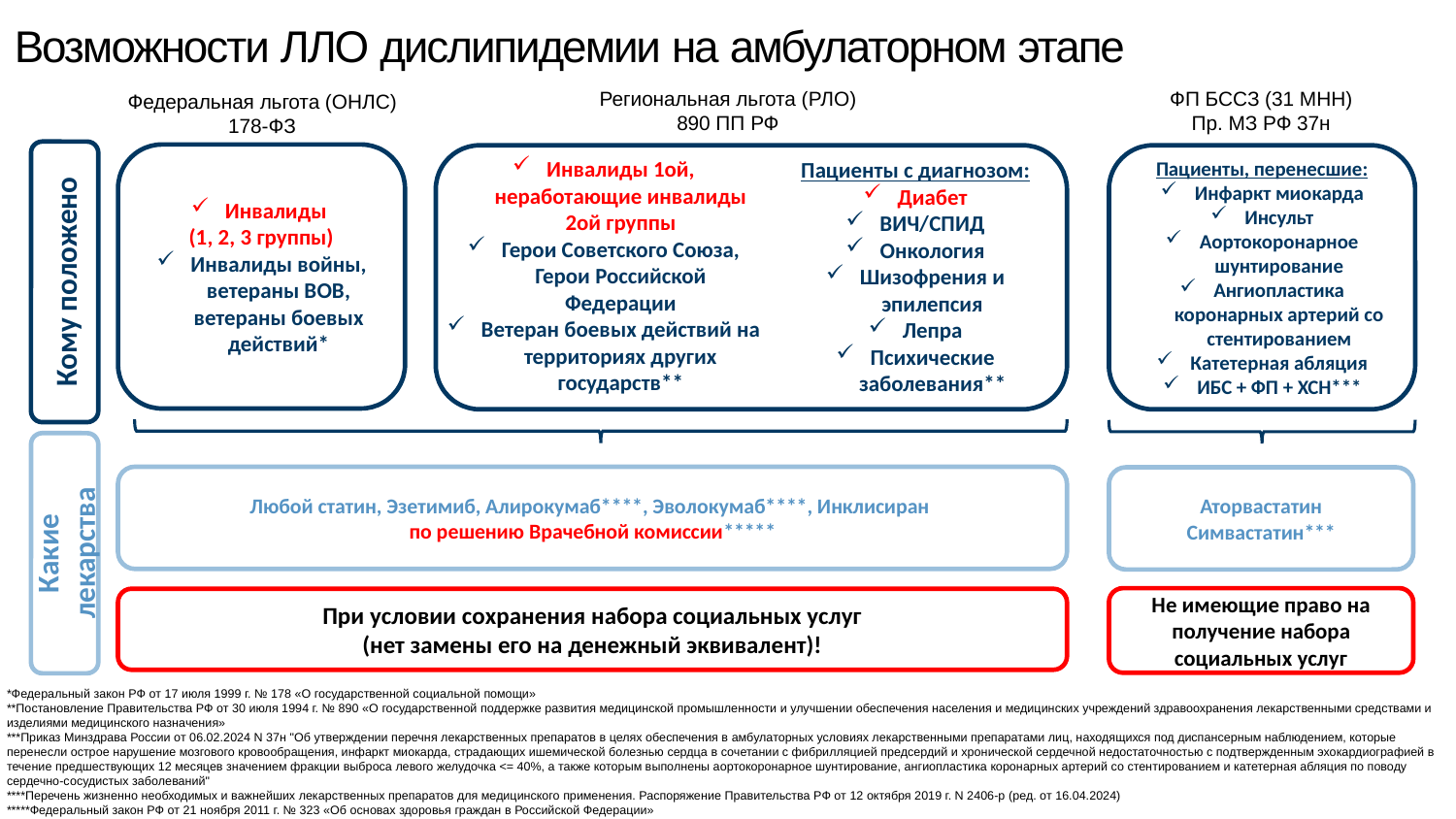

Возможности ЛЛО дислипидемии на амбулаторном этапе
Региональная льгота (РЛО)
890 ПП РФ
ФП БССЗ (31 МНН)
Пр. МЗ РФ 37н
Федеральная льгота (ОНЛС)
178-ФЗ
Кому положено
Инвалиды
(1, 2, 3 группы)
Инвалиды войны, ветераны ВОВ, ветераны боевых действий*

Пациенты, перенесшие:
Инфаркт миокарда
Инсульт
Аортокоронарное шунтирование
Ангиопластика коронарных артерий со стентированием
Катетерная абляция
ИБС + ФП + ХСН***
Инвалиды 1ой, неработающие инвалиды 2ой группы
Герои Советского Союза, Герои Российской Федерации
Ветеран боевых действий на территориях других государств**
Пациенты с диагнозом:
Диабет
ВИЧ/СПИД
Онкология
Шизофрения и эпилепсия
Лепра
Психические заболевания**

Какие лекарства
Любой статин, Эзетимиб, Алирокумаб****, Эволокумаб****, Инклисиран
по решению Врачебной комиссии*****
Аторвастатин
Симвастатин***
Не имеющие право на получение набора социальных услуг
При условии сохранения набора социальных услуг
 (нет замены его на денежный эквивалент)!
*Федеральный закон РФ от 17 июля 1999 г. № 178 «О государственной социальной помощи»
**Постановление Правительства РФ от 30 июля 1994 г. № 890 «О государственной поддержке развития медицинской промышленности и улучшении обеспечения населения и медицинских учреждений здравоохранения лекарственными средствами и изделиями медицинского назначения»
***Приказ Минздрава России от 06.02.2024 N 37н "Об утверждении перечня лекарственных препаратов в целях обеспечения в амбулаторных условиях лекарственными препаратами лиц, находящихся под диспансерным наблюдением, которые перенесли острое нарушение мозгового кровообращения, инфаркт миокарда, страдающих ишемической болезнью сердца в сочетании с фибрилляцией предсердий и хронической сердечной недостаточностью с подтвержденным эхокардиографией в течение предшествующих 12 месяцев значением фракции выброса левого желудочка <= 40%, а также которым выполнены аортокоронарное шунтирование, ангиопластика коронарных артерий со стентированием и катетерная абляция по поводу сердечно-сосудистых заболеваний"
****Перечень жизненно необходимых и важнейших лекарственных препаратов для медицинского применения. Распоряжение Правительства РФ от 12 октября 2019 г. N 2406-р (ред. от 16.04.2024)
*****Федеральный закон РФ от 21 ноября 2011 г. № 323 «Об основах здоровья граждан в Российской Федерации»